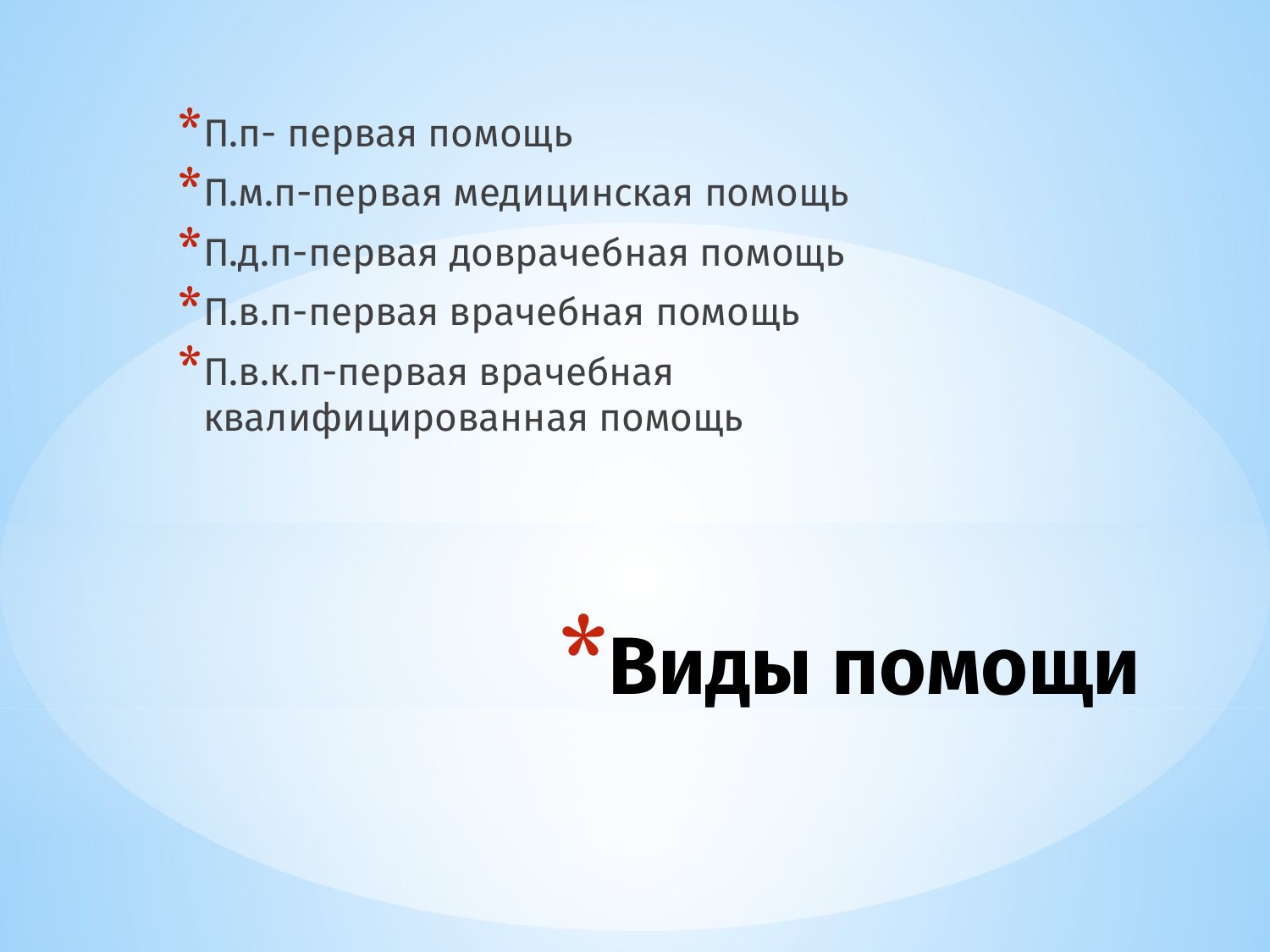

П.п- первая помощь
П.м.п-первая медицинская помощь
П.д.п-первая доврачебная помощь
П.в.п-первая врачебная помощь
П.в.к.п-первая врачебная квалифицированная помощь
# Виды помощи